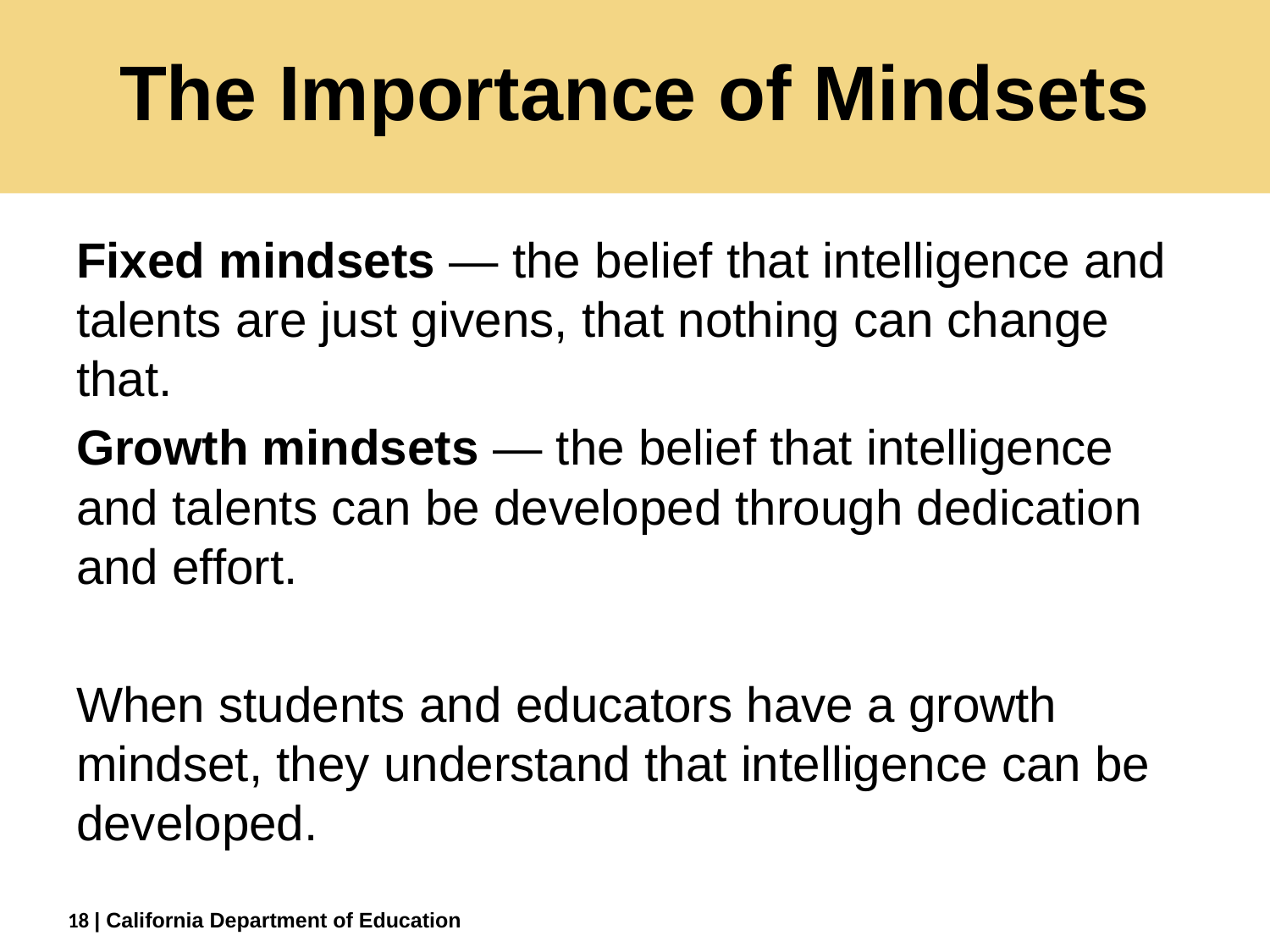

# The Importance of Mindsets
Fixed mindsets — the belief that intelligence and talents are just givens, that nothing can change that.
Growth mindsets — the belief that intelligence and talents can be developed through dedication and effort.

When students and educators have a growth mindset, they understand that intelligence can be developed.
18
| California Department of Education